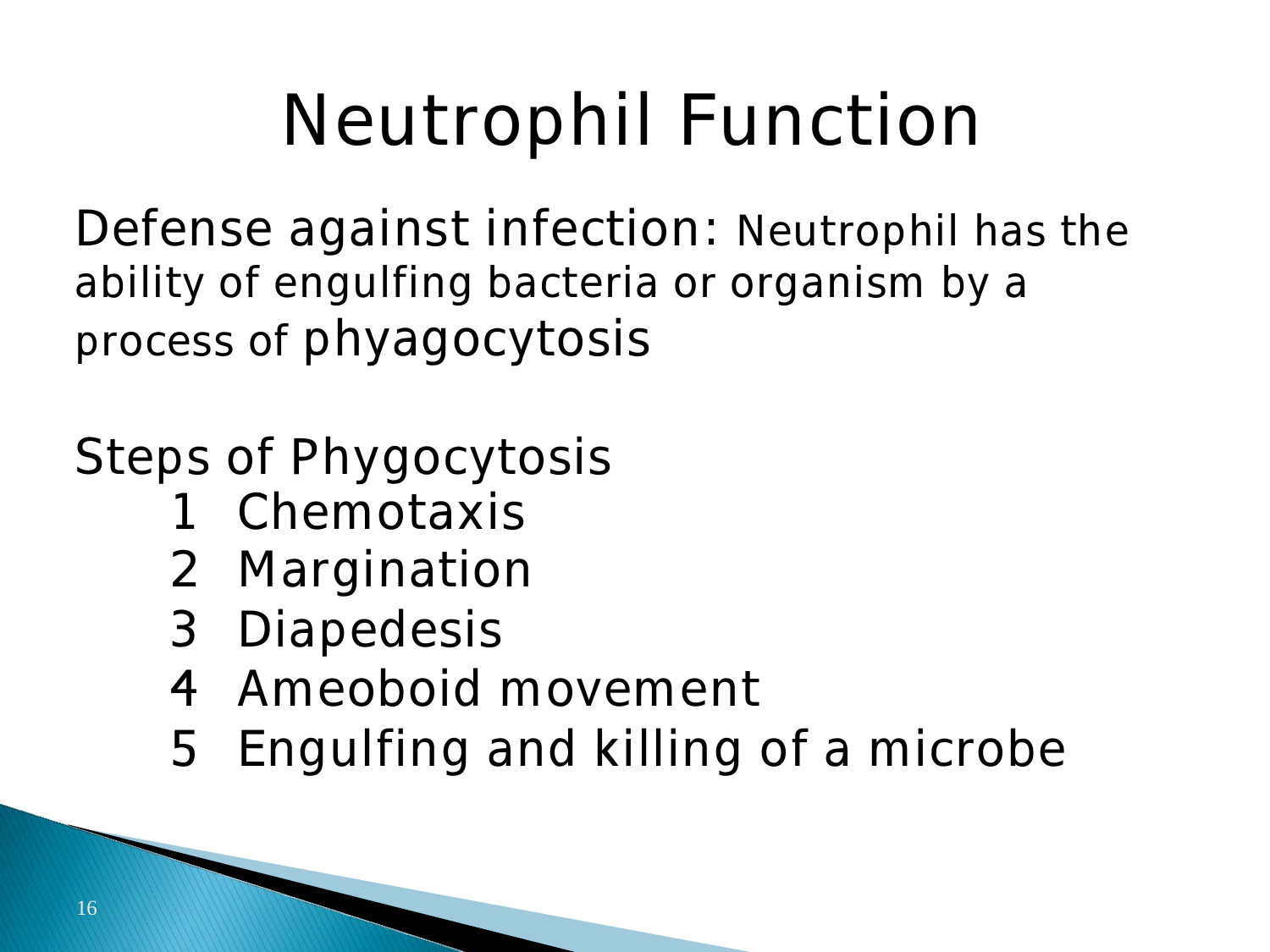

# Neutrophil Function
Defense against infection: Neutrophil has the ability of engulfing bacteria or organism by a process of phyagocytosis

Steps of Phygocytosis
Chemotaxis
Margination
Diapedesis
Ameoboid movement
Engulfing and killing of a microbe
16